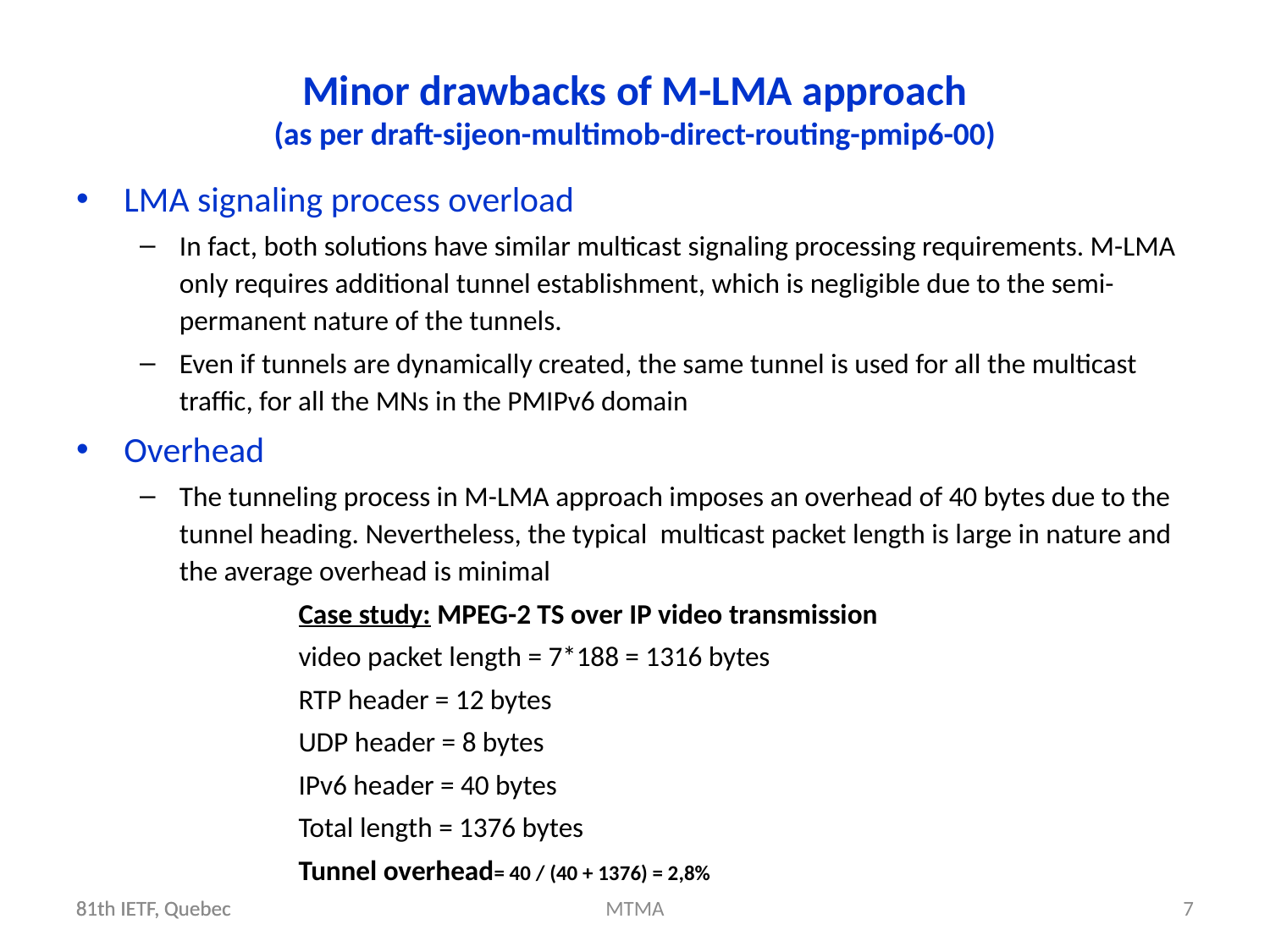

Minor drawbacks of M-LMA approach
(as per draft-sijeon-multimob-direct-routing-pmip6-00)
LMA signaling process overload
In fact, both solutions have similar multicast signaling processing requirements. M-LMA only requires additional tunnel establishment, which is negligible due to the semi-permanent nature of the tunnels.
Even if tunnels are dynamically created, the same tunnel is used for all the multicast traffic, for all the MNs in the PMIPv6 domain
Overhead
The tunneling process in M-LMA approach imposes an overhead of 40 bytes due to the tunnel heading. Nevertheless, the typical  multicast packet length is large in nature and the average overhead is minimal
	Case study: MPEG-2 TS over IP video transmission
	video packet length = 7*188 = 1316 bytes
	RTP header = 12 bytes
	UDP header = 8 bytes
	IPv6 header = 40 bytes
	Total length = 1376 bytes
	Tunnel overhead= 40 / (40 + 1376) = 2,8%
81th IETF, Quebec
81th IETF, Quebec
MTMA
7